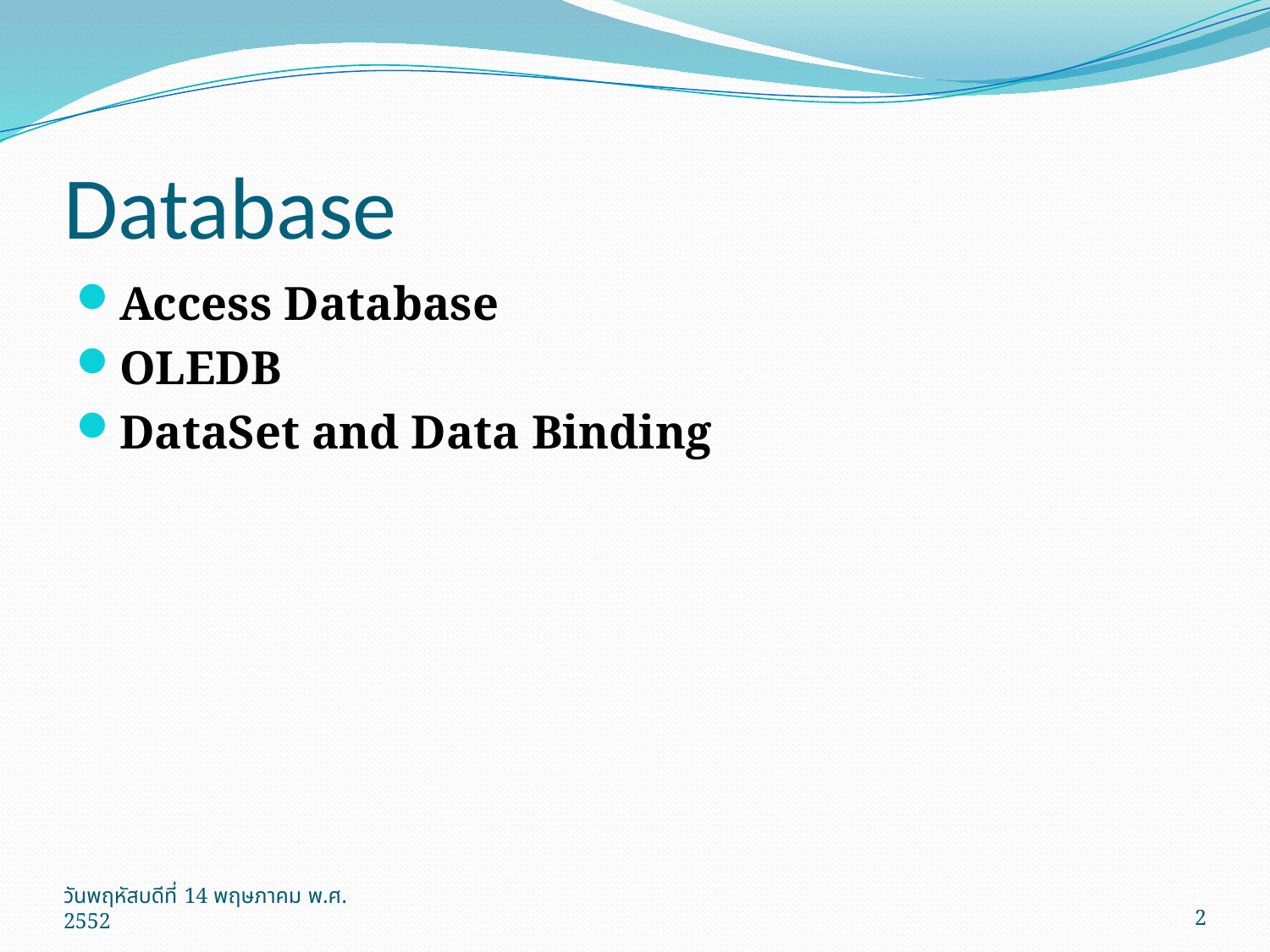

# Database
Access Database
OLEDB
DataSet and Data Binding
วันพฤหัสบดีที่ 14 พฤษภาคม พ.ศ. 2552
2